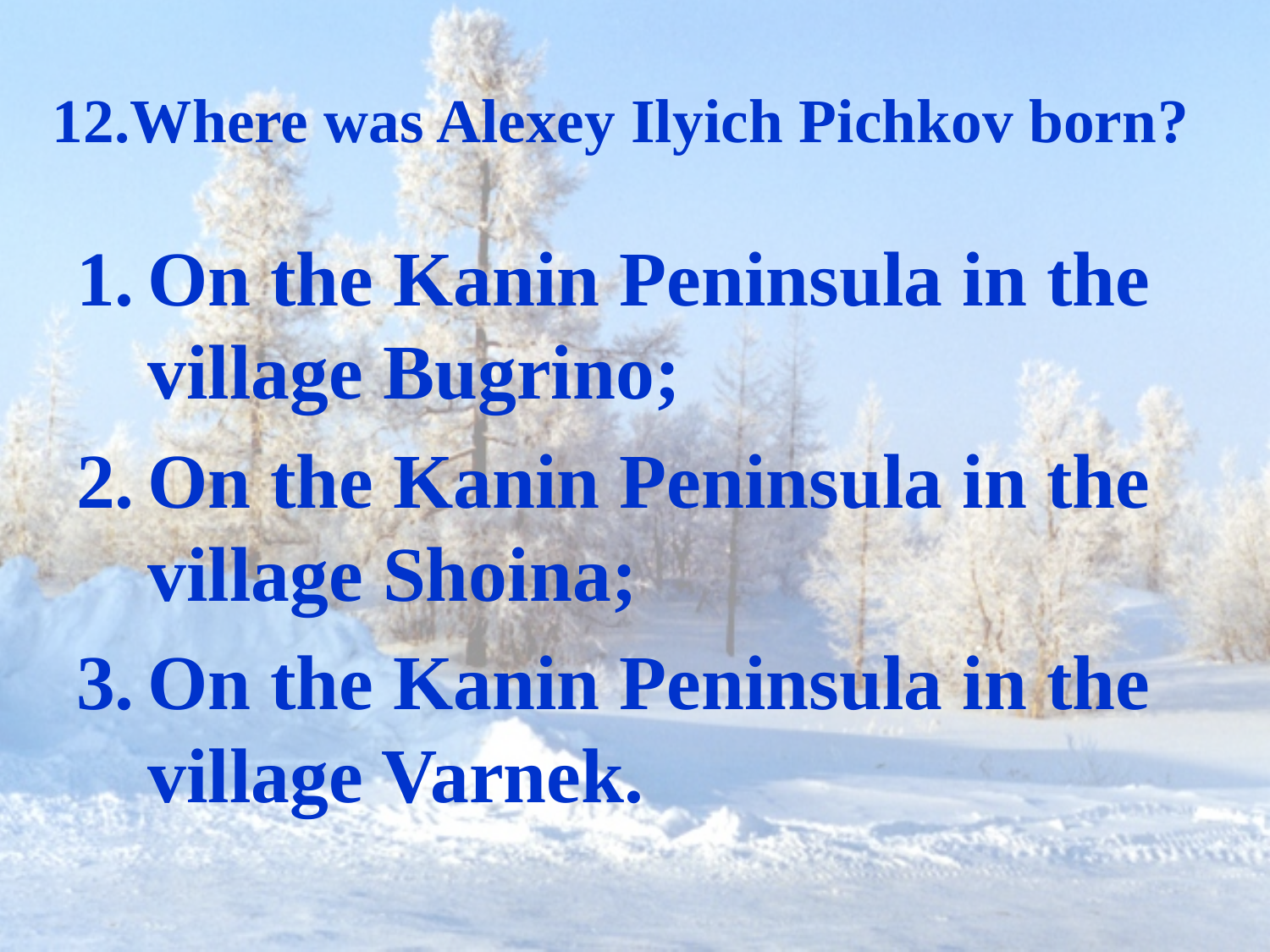

# 12.Where was Alexey Ilyich Pichkov born?
On the Kanin Peninsula in the village Bugrino;
On the Kanin Peninsula in the village Shoina;
On the Kanin Peninsula in the village Varnek.